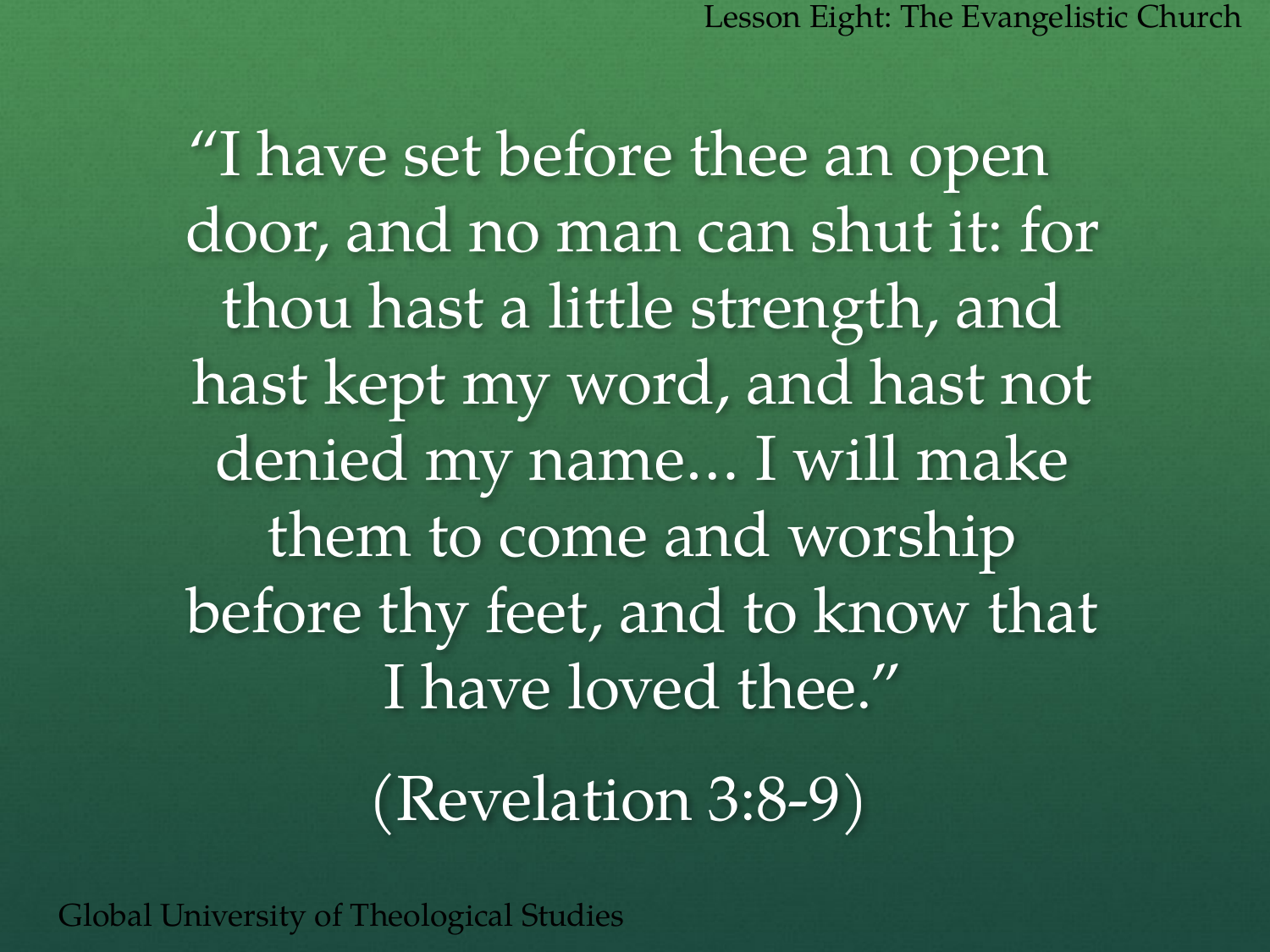

Lesson Eight: The Evangelistic Church

“I have set before thee an open door, and no man can shut it: for thou hast a little strength, and hast kept my word, and hast not denied my name… I will make them to come and worship before thy feet, and to know that I have loved thee.”
(Revelation 3:8-9)
Global University of Theological Studies